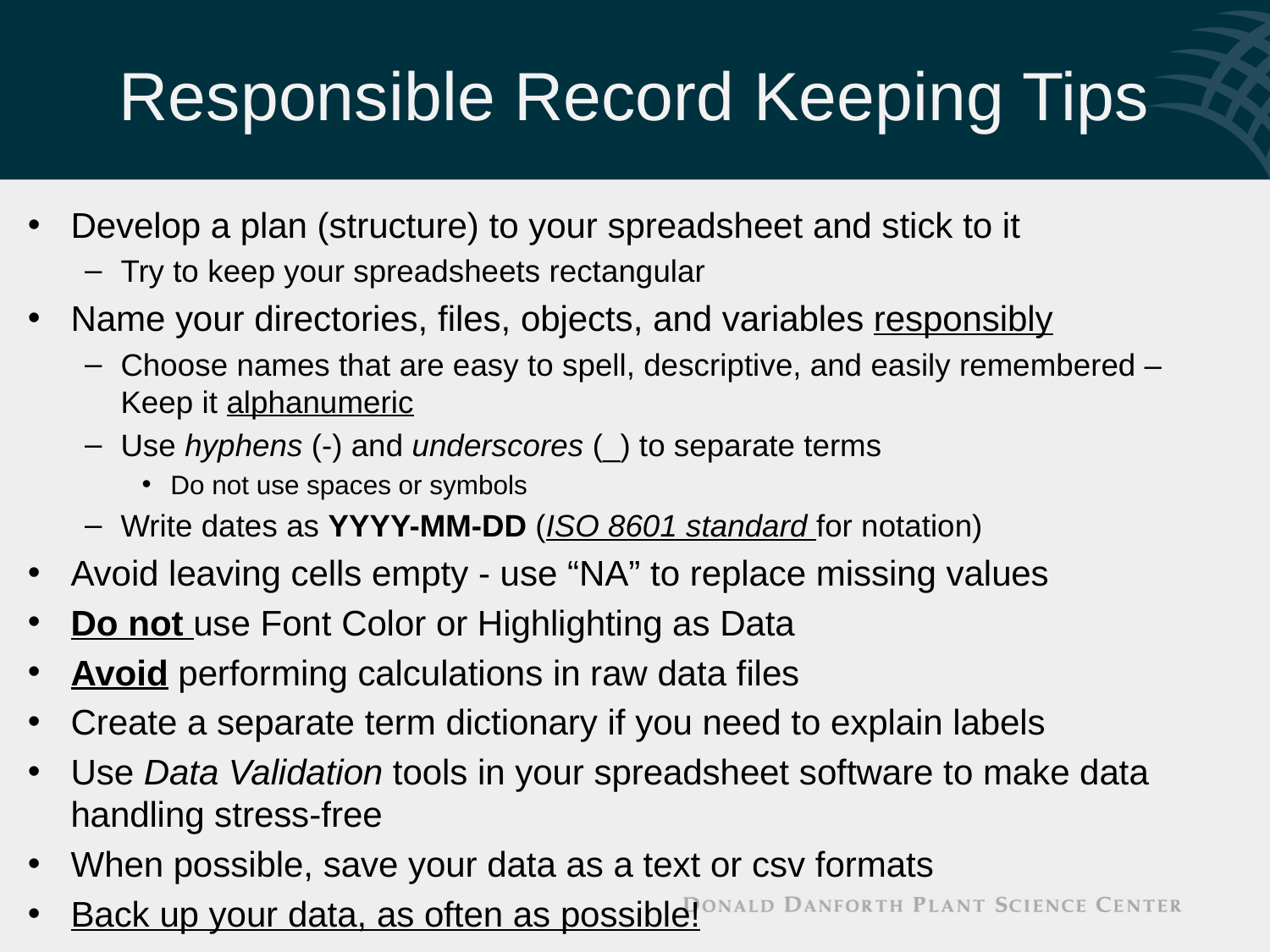

# Responsible Record Keeping Tips
Develop a plan (structure) to your spreadsheet and stick to it
Try to keep your spreadsheets rectangular
Name your directories, files, objects, and variables responsibly
Choose names that are easy to spell, descriptive, and easily remembered – Keep it alphanumeric
Use hyphens (-) and underscores (_) to separate terms
Do not use spaces or symbols
Write dates as YYYY-MM-DD (ISO 8601 standard for notation)
Avoid leaving cells empty - use “NA” to replace missing values
Do not use Font Color or Highlighting as Data
Avoid performing calculations in raw data files
Create a separate term dictionary if you need to explain labels
Use Data Validation tools in your spreadsheet software to make data handling stress-free
When possible, save your data as a text or csv formats
Back up your data, as often as possible!